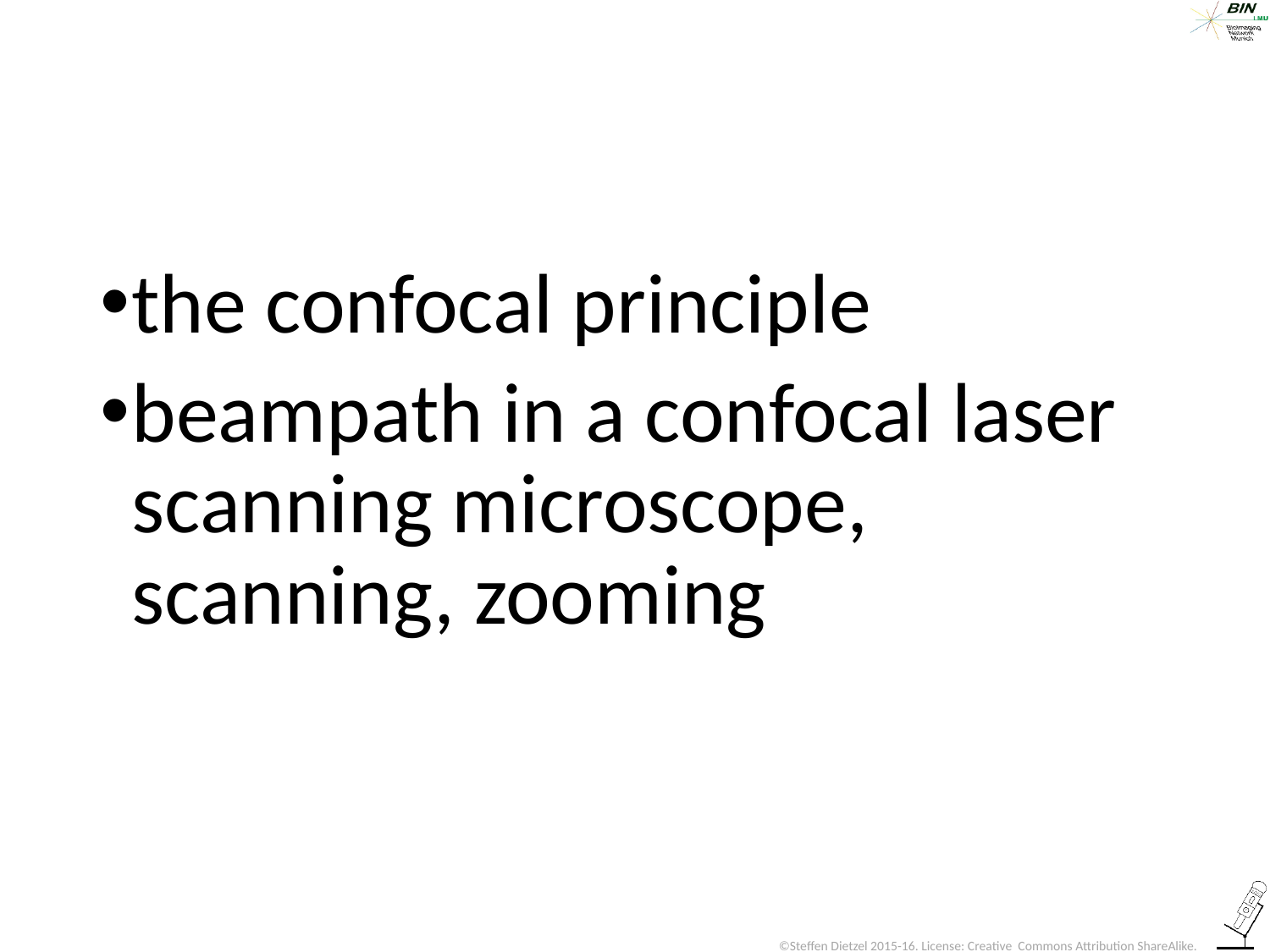

the confocal principle
beampath in a confocal laser scanning microscope, scanning, zooming